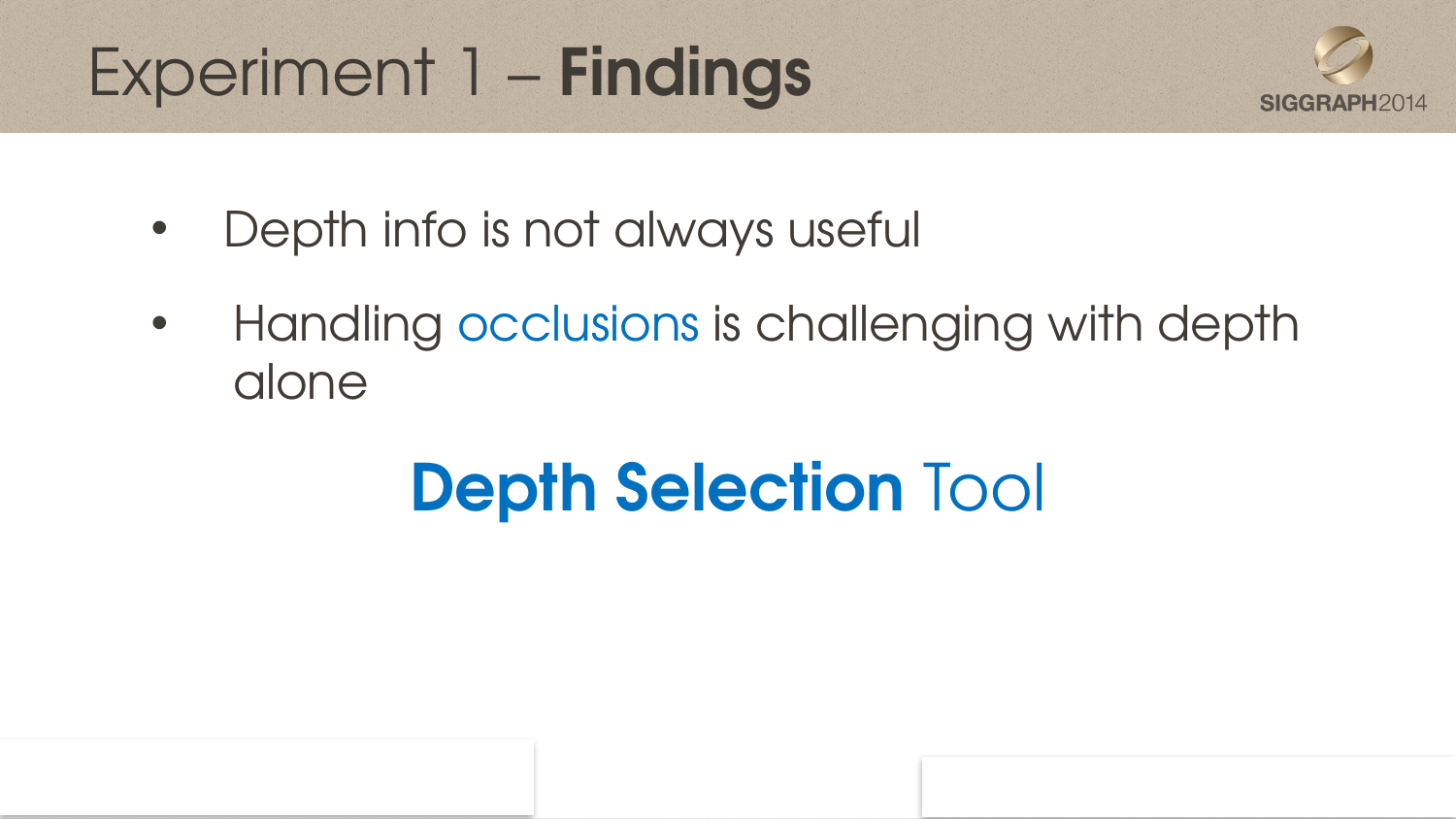

Experiment 1 – Findings
Depth info is not always useful
Handling occlusions is challenging with depth alone
Depth Selection Tool